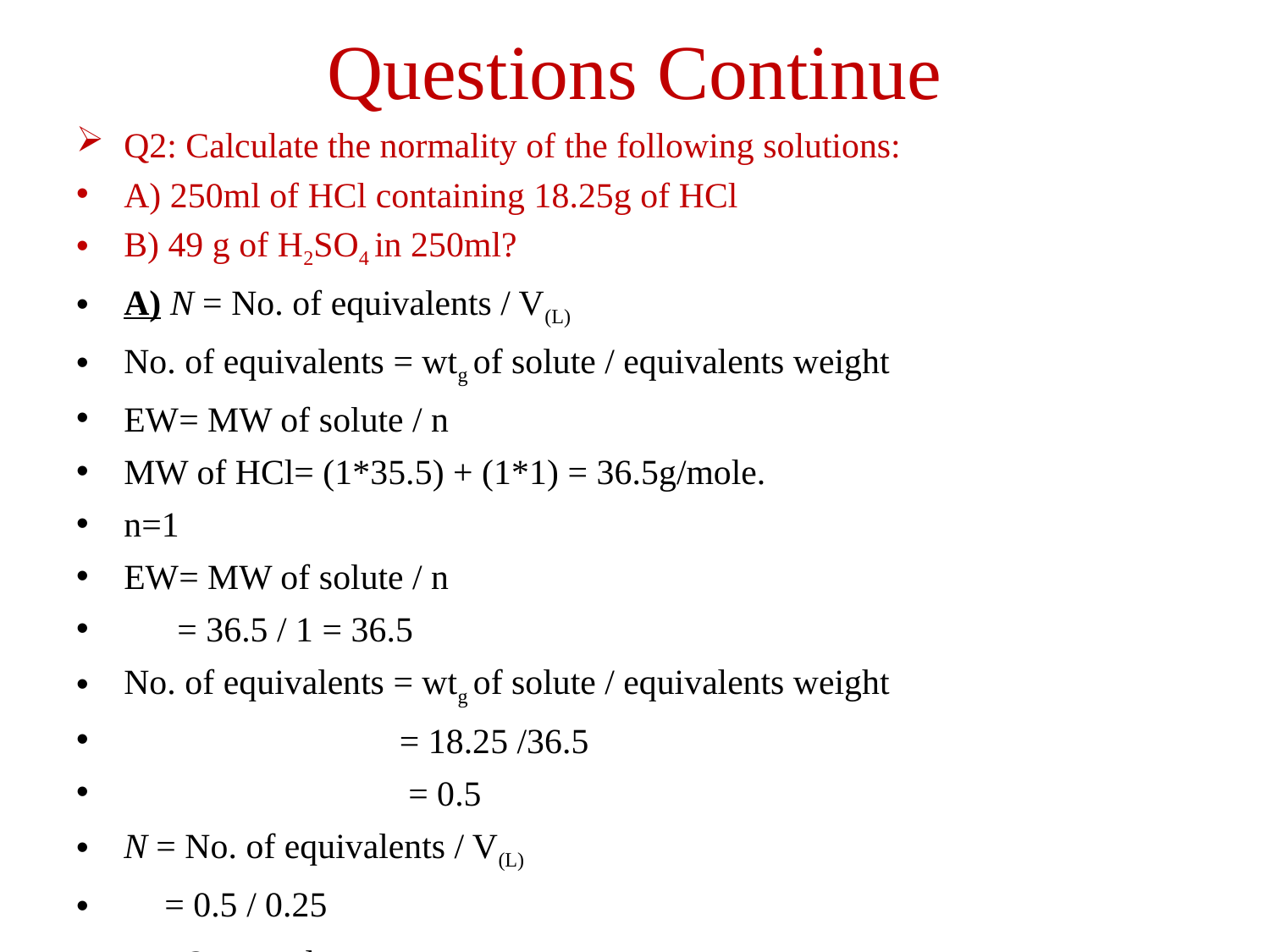

# Questions Continue
Q2: Calculate the normality of the following solutions:
A) 250ml of HCl containing 18.25g of HCl
B) 49 g of H2SO4 in 250ml?
A) N = No. of equivalents / V(L)
No. of equivalents = wtg of solute / equivalents weight
EW= MW of solute / n
MW of HCl= (1*35.5) + (1*1) = 36.5g/mole.
n=1
EW= MW of solute / n
      = 36.5 / 1 = 36.5
No. of equivalents = wtg of solute / equivalents weight
                               = 18.25 /36.5
                                = 0.5
N = No. of equivalents / V(L)
     = 0.5 / 0.25
     =2 normal.